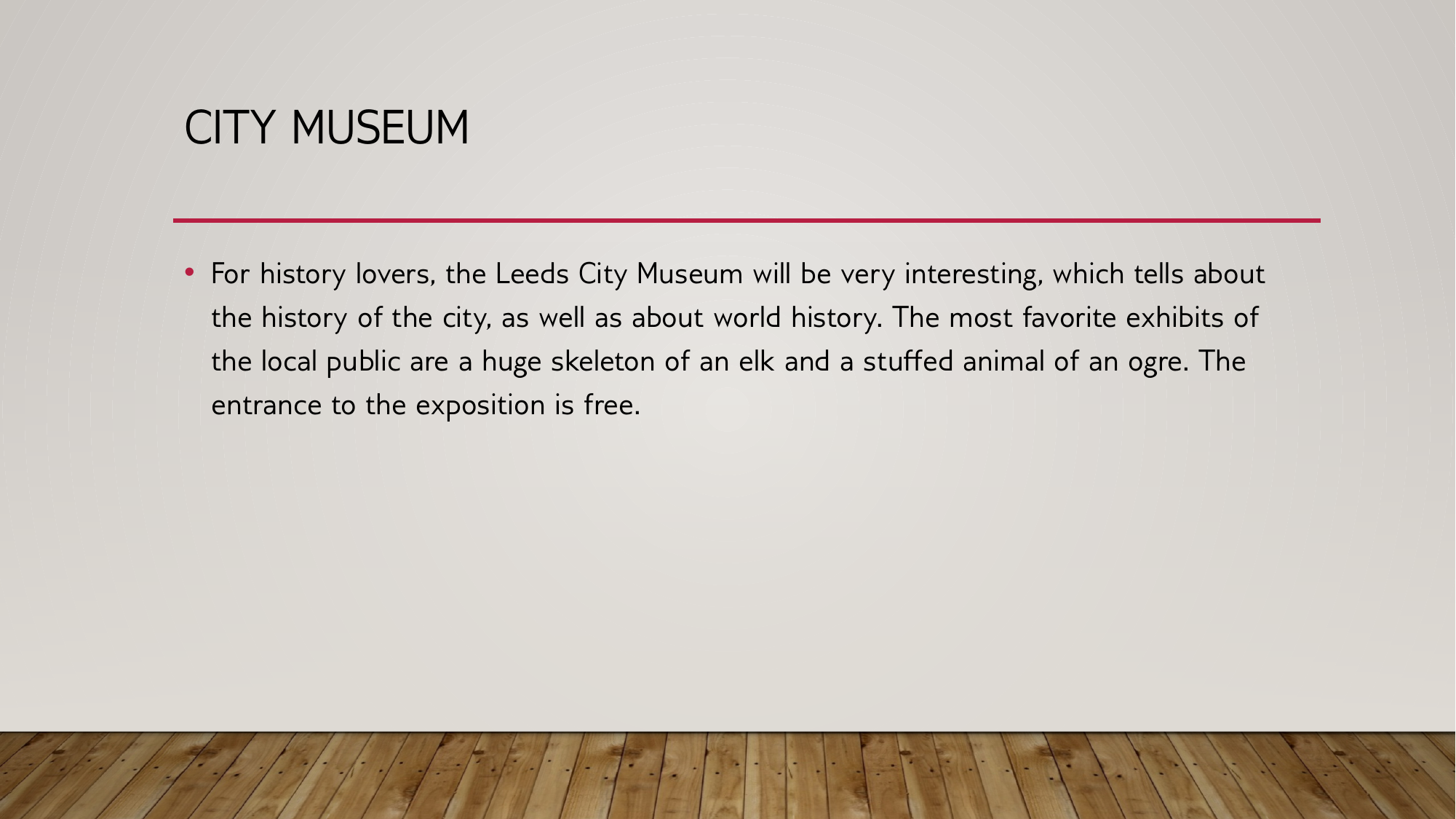

# City Museum
For history lovers, the Leeds City Museum will be very interesting, which tells about the history of the city, as well as about world history. The most favorite exhibits of the local public are a huge skeleton of an elk and a stuffed animal of an ogre. The entrance to the exposition is free.